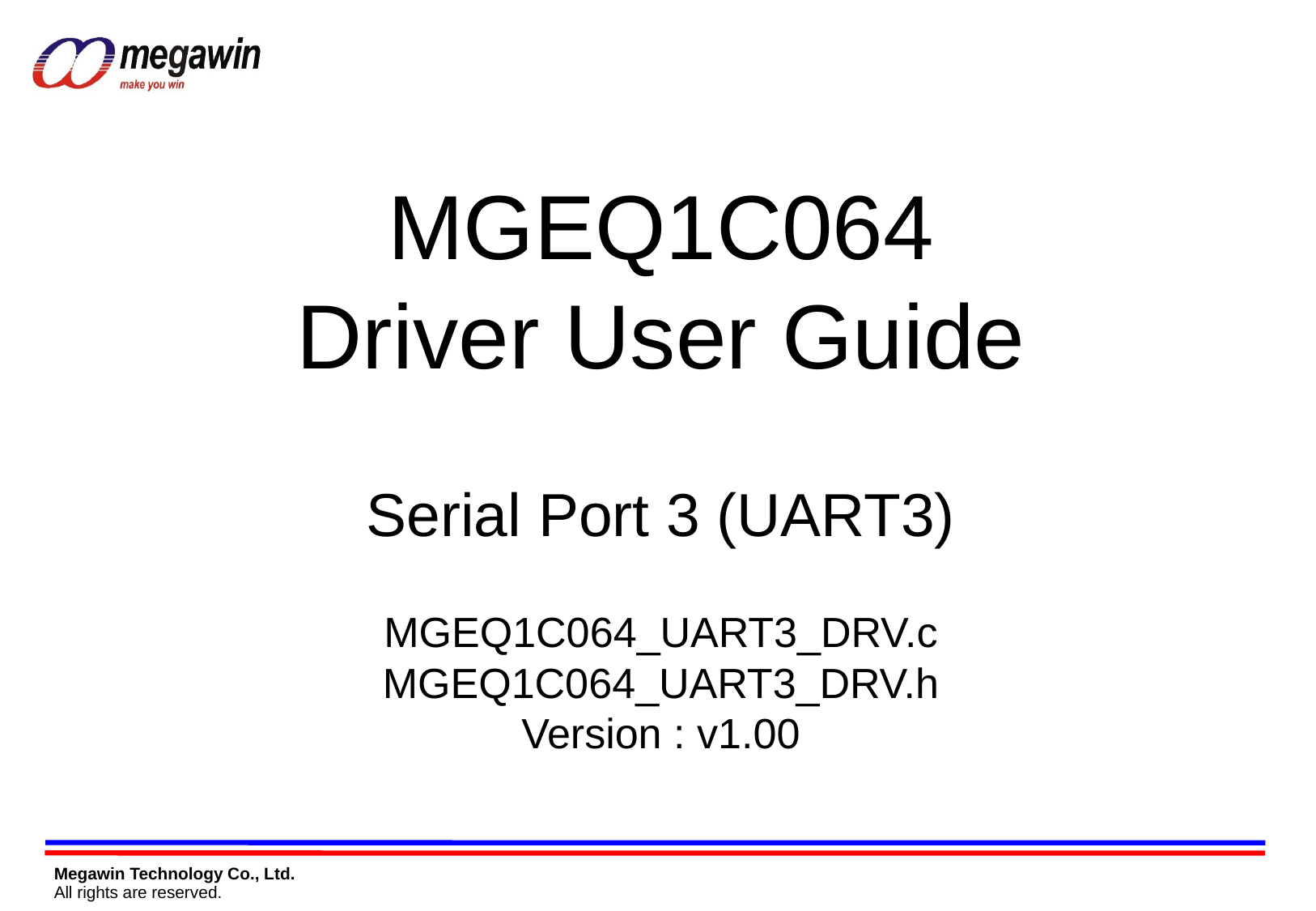

MGEQ1C064
Driver User Guide
Serial Port 3 (UART3)
MGEQ1C064_UART3_DRV.c
MGEQ1C064_UART3_DRV.h
Version : v1.00